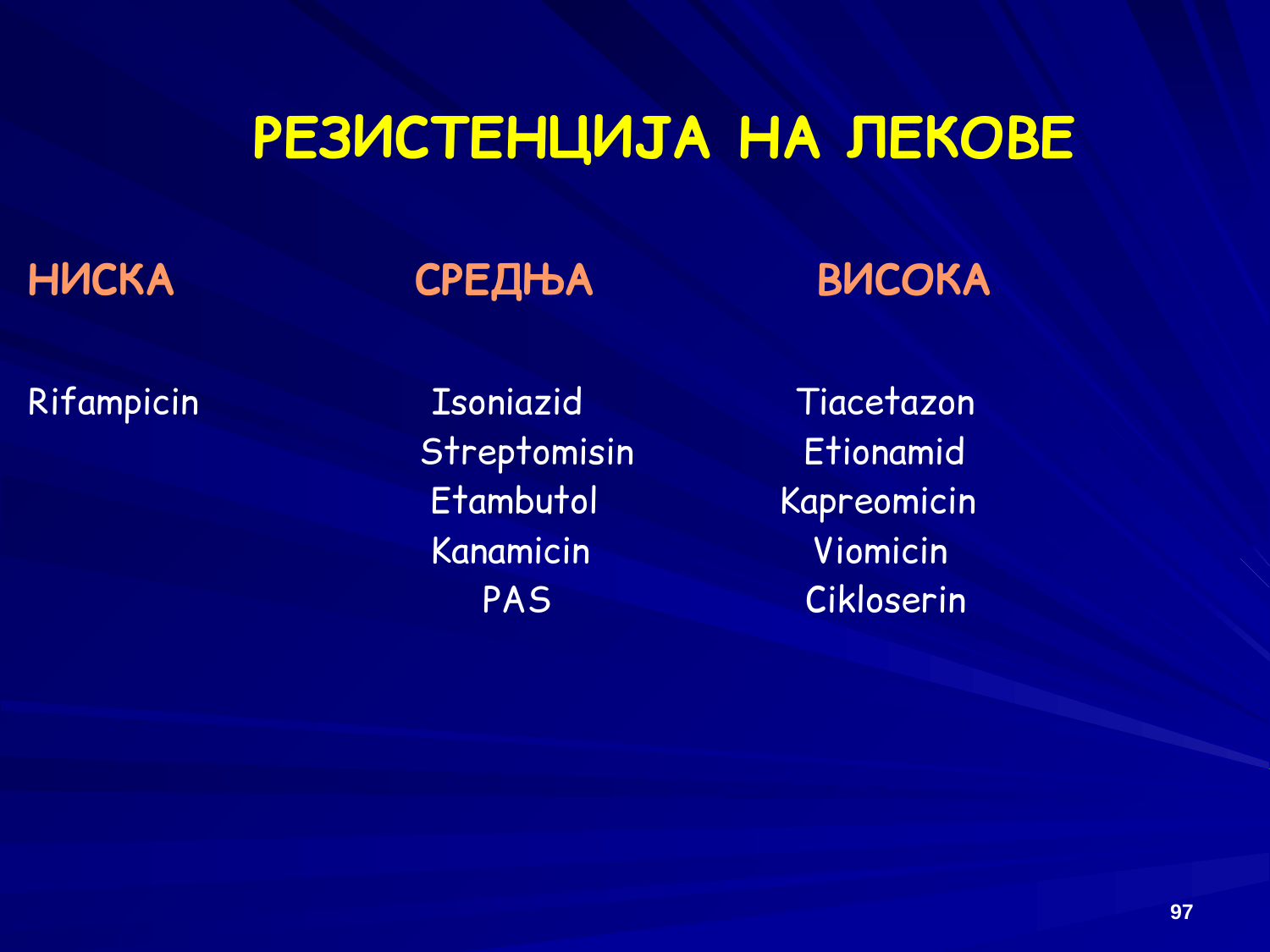

# РЕЗИСТЕНЦИЈА НА ЛЕКОВЕ
НИСКА             СРЕДЊА            ВИСОКА

Rifampicin                      Isoniazid                    Tiacetazon
                                     Streptomisin                Etionamid
                                      Etambutol                 Kapreomicin
                                      Kanamicin                     Viomicin
                                           PAS                        Cikloserin
97